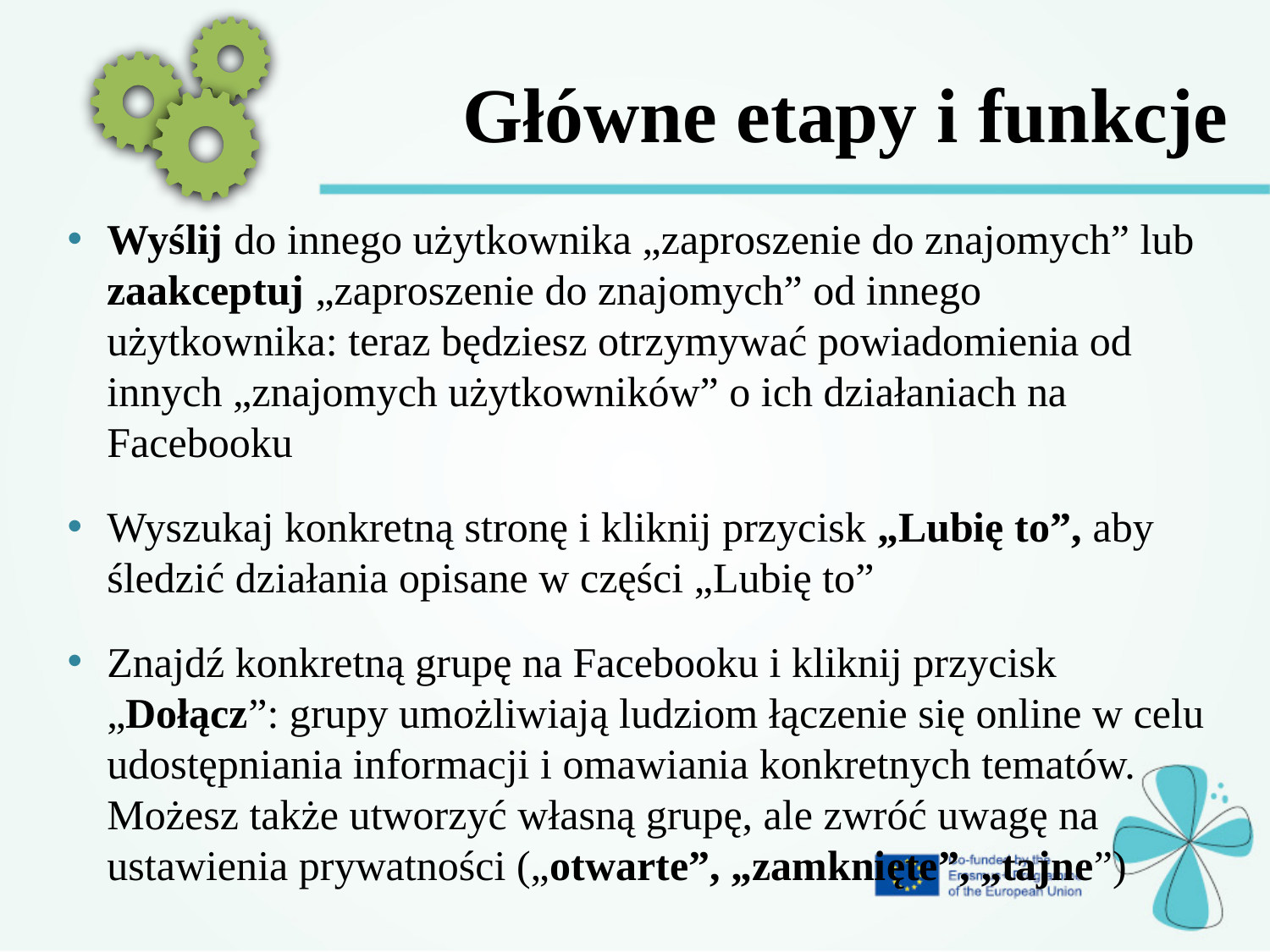

Główne etapy i funkcje
Wyślij do innego użytkownika „zaproszenie do znajomych” lub zaakceptuj „zaproszenie do znajomych” od innego użytkownika: teraz będziesz otrzymywać powiadomienia od innych „znajomych użytkowników” o ich działaniach na Facebooku

Wyszukaj konkretną stronę i kliknij przycisk „Lubię to”, aby śledzić działania opisane w części „Lubię to”

Znajdź konkretną grupę na Facebooku i kliknij przycisk „Dołącz”: grupy umożliwiają ludziom łączenie się online w celu udostępniania informacji i omawiania konkretnych tematów. Możesz także utworzyć własną grupę, ale zwróć uwagę na ustawienia prywatności („otwarte”, „zamknięte”, „tajne”)